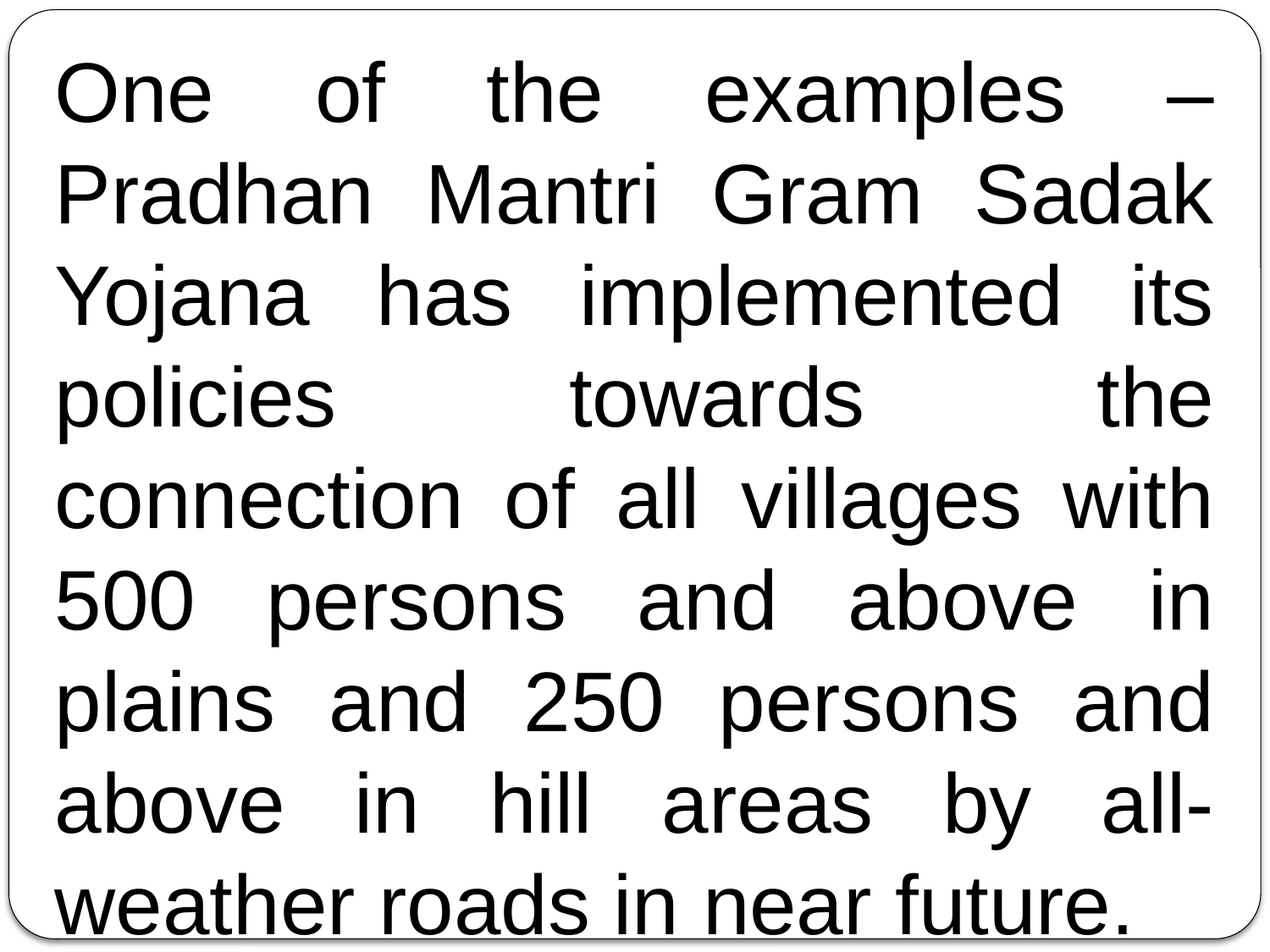

One of the examples – Pradhan Mantri Gram Sadak Yojana has implemented its policies towards the connection of all villages with 500 persons and above in plains and 250 persons and above in hill areas by all-weather roads in near future.